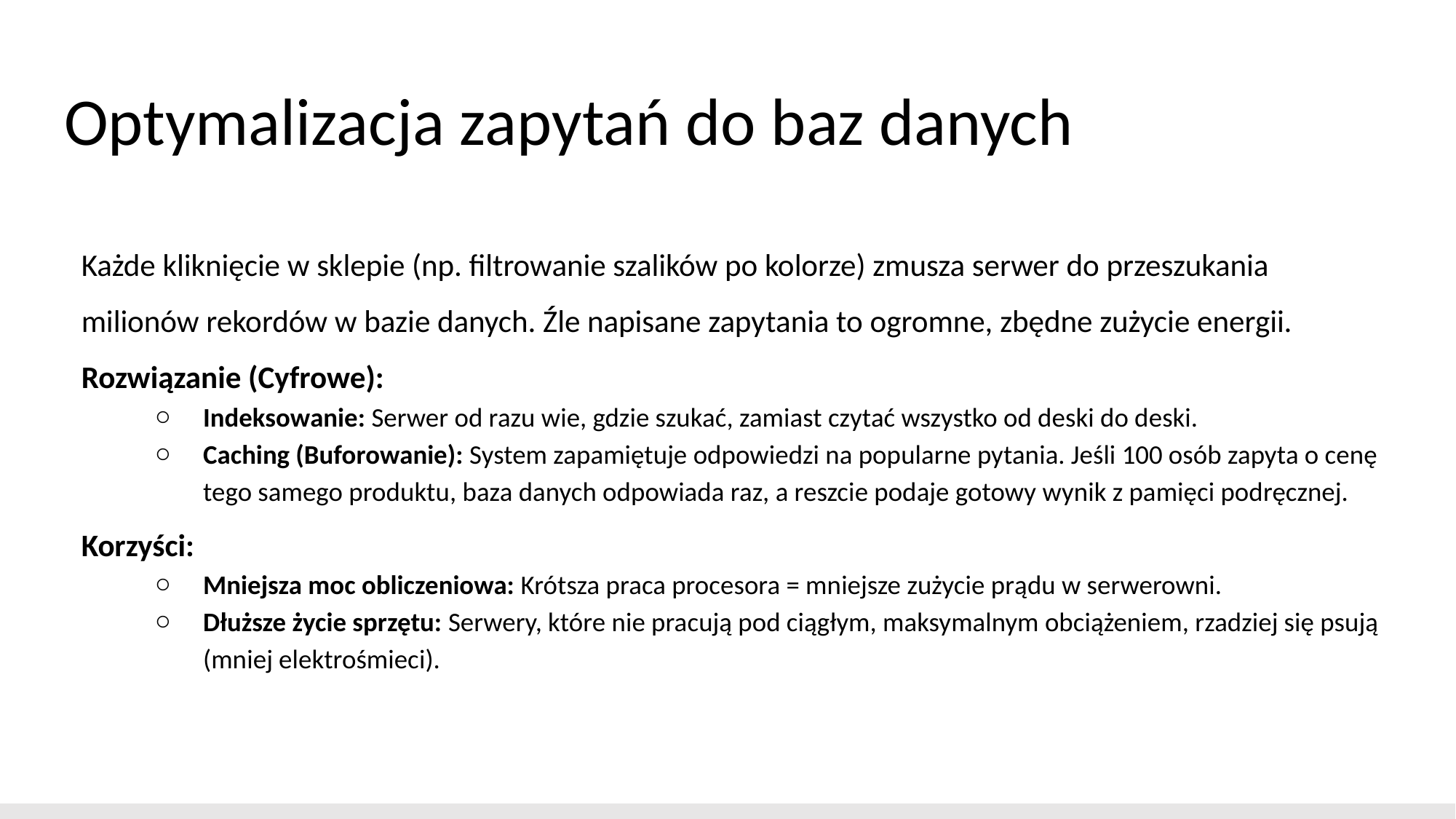

# Optymalizacja zapytań do baz danych
Każde kliknięcie w sklepie (np. filtrowanie szalików po kolorze) zmusza serwer do przeszukania milionów rekordów w bazie danych. Źle napisane zapytania to ogromne, zbędne zużycie energii.
Rozwiązanie (Cyfrowe):
Indeksowanie: Serwer od razu wie, gdzie szukać, zamiast czytać wszystko od deski do deski.
Caching (Buforowanie): System zapamiętuje odpowiedzi na popularne pytania. Jeśli 100 osób zapyta o cenę tego samego produktu, baza danych odpowiada raz, a reszcie podaje gotowy wynik z pamięci podręcznej.
Korzyści:
Mniejsza moc obliczeniowa: Krótsza praca procesora = mniejsze zużycie prądu w serwerowni.
Dłuższe życie sprzętu: Serwery, które nie pracują pod ciągłym, maksymalnym obciążeniem, rzadziej się psują (mniej elektrośmieci).